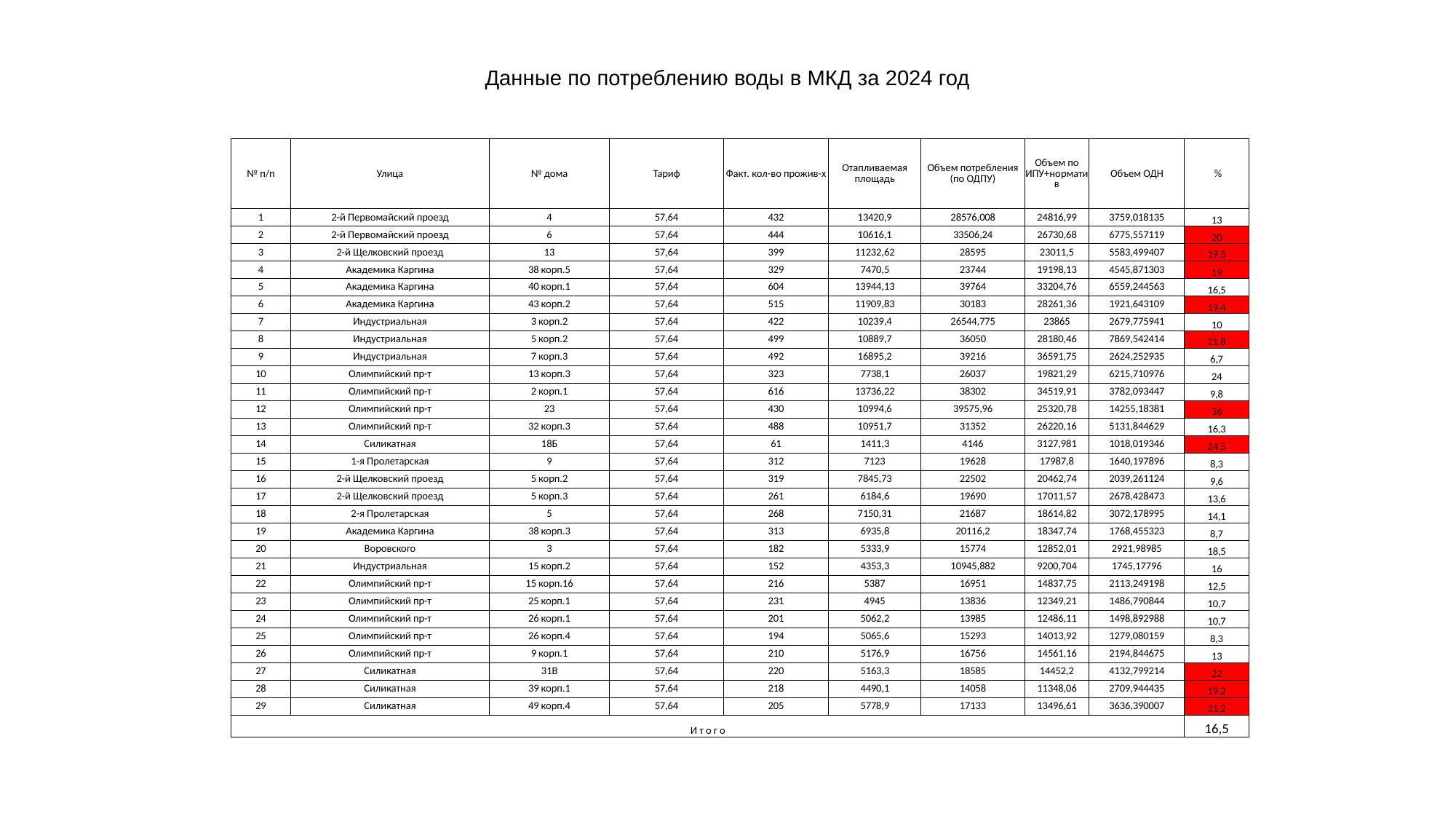

# Данные по потреблению воды в МКД за 2024 год
| № п/п | Улица | № дома | Тариф | Факт. кол-во прожив-х | Отапливаемая площадь | Объем потребления (по ОДПУ) | Объем по ИПУ+норматив | Объем ОДН | % |
| --- | --- | --- | --- | --- | --- | --- | --- | --- | --- |
| 1 | 2-й Первомайский проезд | 4 | 57,64 | 432 | 13420,9 | 28576,008 | 24816,99 | 3759,018135 | 13 |
| 2 | 2-й Первомайский проезд | 6 | 57,64 | 444 | 10616,1 | 33506,24 | 26730,68 | 6775,557119 | 20 |
| 3 | 2-й Щелковский проезд | 13 | 57,64 | 399 | 11232,62 | 28595 | 23011,5 | 5583,499407 | 19,5 |
| 4 | Академика Каргина | 38 корп.5 | 57,64 | 329 | 7470,5 | 23744 | 19198,13 | 4545,871303 | 19 |
| 5 | Академика Каргина | 40 корп.1 | 57,64 | 604 | 13944,13 | 39764 | 33204,76 | 6559,244563 | 16,5 |
| 6 | Академика Каргина | 43 корп.2 | 57,64 | 515 | 11909,83 | 30183 | 28261,36 | 1921,643109 | 19,4 |
| 7 | Индустриальная | 3 корп.2 | 57,64 | 422 | 10239,4 | 26544,775 | 23865 | 2679,775941 | 10 |
| 8 | Индустриальная | 5 корп.2 | 57,64 | 499 | 10889,7 | 36050 | 28180,46 | 7869,542414 | 21,8 |
| 9 | Индустриальная | 7 корп.3 | 57,64 | 492 | 16895,2 | 39216 | 36591,75 | 2624,252935 | 6,7 |
| 10 | Олимпийский пр-т | 13 корп.3 | 57,64 | 323 | 7738,1 | 26037 | 19821,29 | 6215,710976 | 24 |
| 11 | Олимпийский пр-т | 2 корп.1 | 57,64 | 616 | 13736,22 | 38302 | 34519,91 | 3782,093447 | 9,8 |
| 12 | Олимпийский пр-т | 23 | 57,64 | 430 | 10994,6 | 39575,96 | 25320,78 | 14255,18381 | 36 |
| 13 | Олимпийский пр-т | 32 корп.3 | 57,64 | 488 | 10951,7 | 31352 | 26220,16 | 5131,844629 | 16,3 |
| 14 | Силикатная | 18Б | 57,64 | 61 | 1411,3 | 4146 | 3127,981 | 1018,019346 | 24,5 |
| 15 | 1-я Пролетарская | 9 | 57,64 | 312 | 7123 | 19628 | 17987,8 | 1640,197896 | 8,3 |
| 16 | 2-й Щелковский проезд | 5 корп.2 | 57,64 | 319 | 7845,73 | 22502 | 20462,74 | 2039,261124 | 9,6 |
| 17 | 2-й Щелковский проезд | 5 корп.3 | 57,64 | 261 | 6184,6 | 19690 | 17011,57 | 2678,428473 | 13,6 |
| 18 | 2-я Пролетарская | 5 | 57,64 | 268 | 7150,31 | 21687 | 18614,82 | 3072,178995 | 14,1 |
| 19 | Академика Каргина | 38 корп.3 | 57,64 | 313 | 6935,8 | 20116,2 | 18347,74 | 1768,455323 | 8,7 |
| 20 | Воровского | 3 | 57,64 | 182 | 5333,9 | 15774 | 12852,01 | 2921,98985 | 18,5 |
| 21 | Индустриальная | 15 корп.2 | 57,64 | 152 | 4353,3 | 10945,882 | 9200,704 | 1745,17796 | 16 |
| 22 | Олимпийский пр-т | 15 корп.16 | 57,64 | 216 | 5387 | 16951 | 14837,75 | 2113,249198 | 12,5 |
| 23 | Олимпийский пр-т | 25 корп.1 | 57,64 | 231 | 4945 | 13836 | 12349,21 | 1486,790844 | 10,7 |
| 24 | Олимпийский пр-т | 26 корп.1 | 57,64 | 201 | 5062,2 | 13985 | 12486,11 | 1498,892988 | 10,7 |
| 25 | Олимпийский пр-т | 26 корп.4 | 57,64 | 194 | 5065,6 | 15293 | 14013,92 | 1279,080159 | 8,3 |
| 26 | Олимпийский пр-т | 9 корп.1 | 57,64 | 210 | 5176,9 | 16756 | 14561,16 | 2194,844675 | 13 |
| 27 | Силикатная | 31В | 57,64 | 220 | 5163,3 | 18585 | 14452,2 | 4132,799214 | 22 |
| 28 | Силикатная | 39 корп.1 | 57,64 | 218 | 4490,1 | 14058 | 11348,06 | 2709,944435 | 19,2 |
| 29 | Силикатная | 49 корп.4 | 57,64 | 205 | 5778,9 | 17133 | 13496,61 | 3636,390007 | 21,2 |
| И т о г о |  |  |  |  |  |  |  |  | 16,5 |